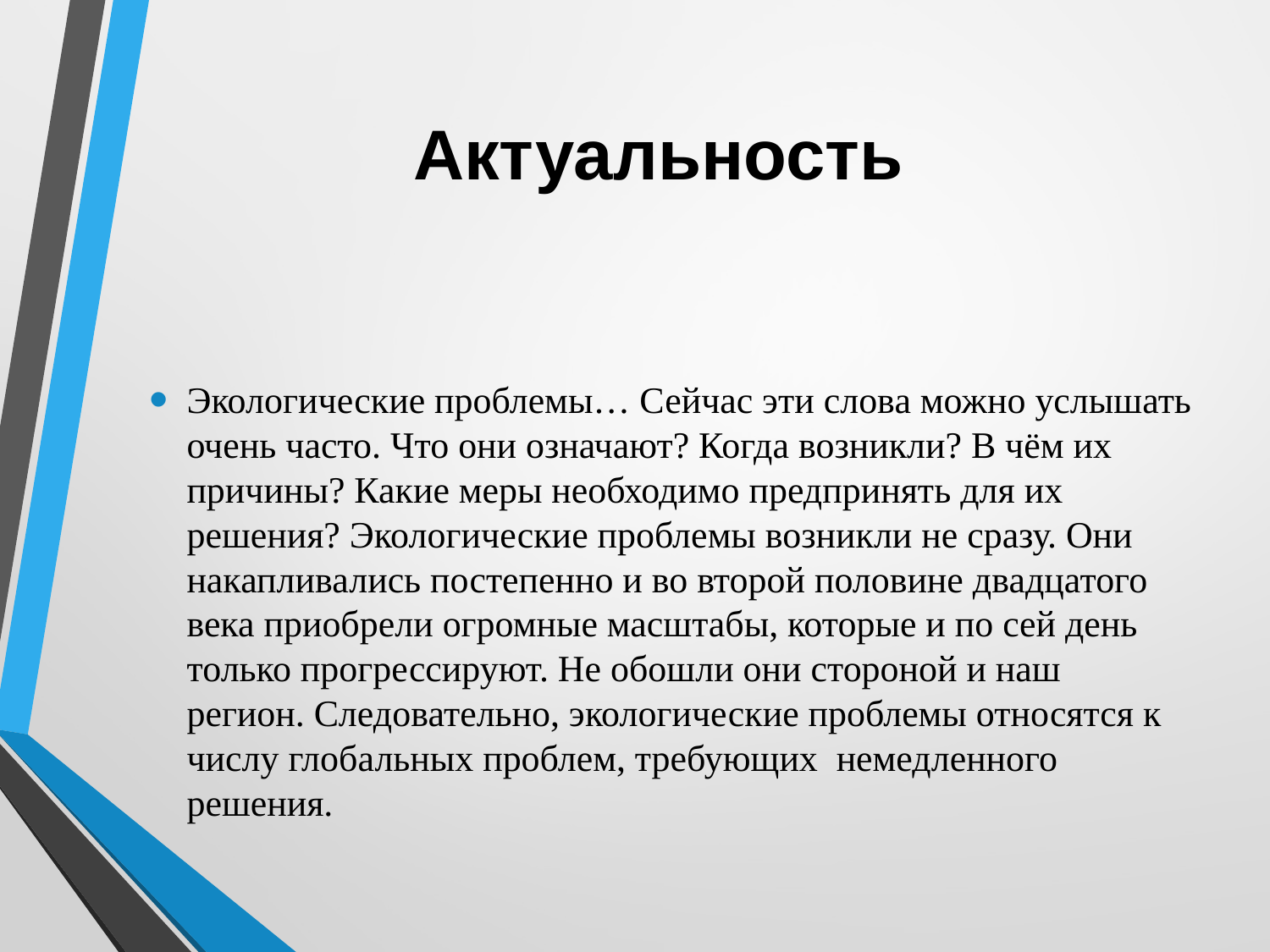

# Актуальность
Экологические проблемы… Сейчас эти слова можно услышать очень часто. Что они означают? Когда возникли? В чём их причины? Какие меры необходимо предпринять для их решения? Экологические проблемы возникли не сразу. Они накапливались постепенно и во второй половине двадцатого века приобрели огромные масштабы, которые и по сей день только прогрессируют. Не обошли они стороной и наш регион. Следовательно, экологические проблемы относятся к числу глобальных проблем, требующих  немедленного решения.